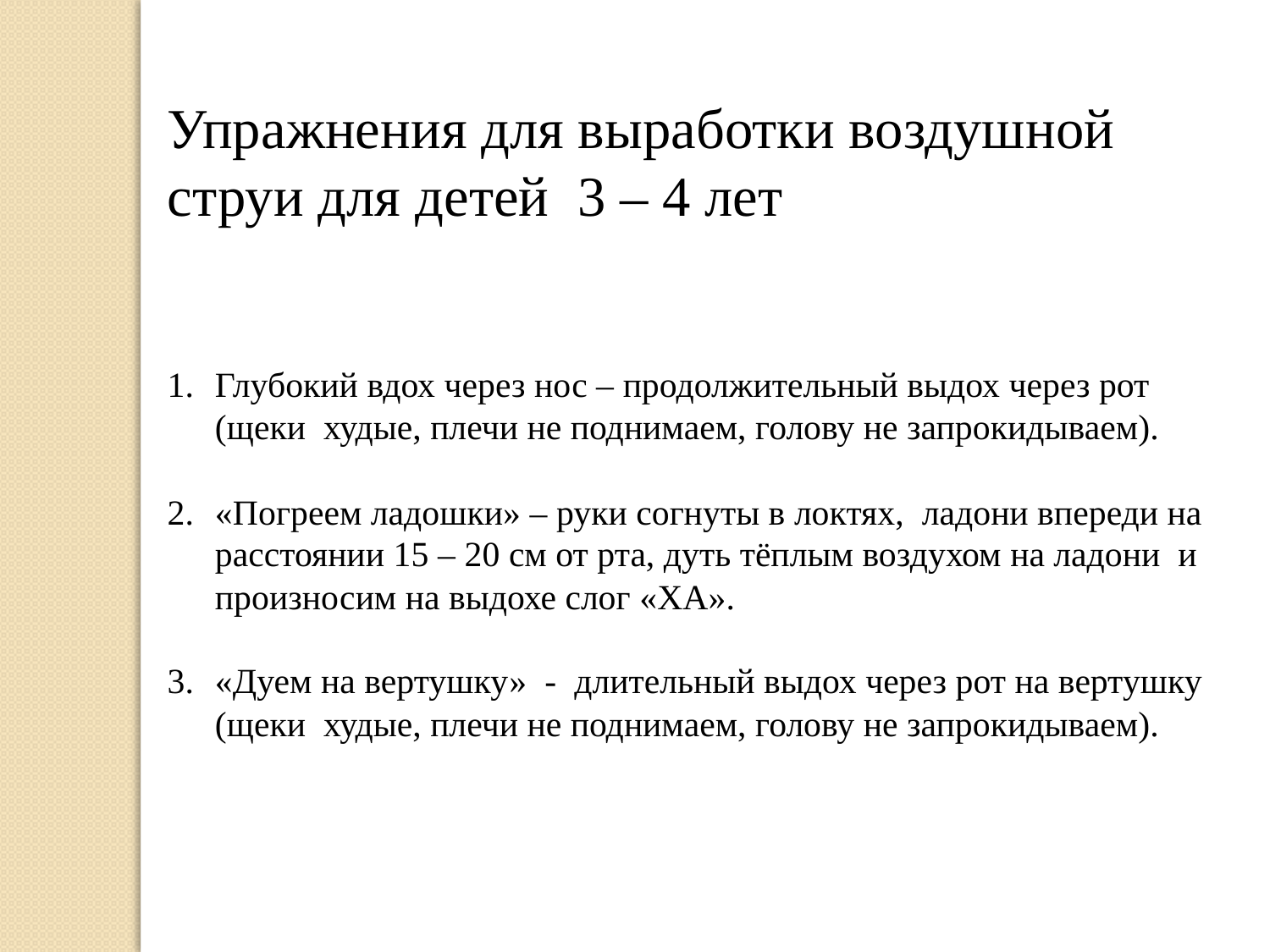

Упражнения для выработки воздушной струи для детей  3 – 4 лет
Глубокий вдох через нос – продолжительный выдох через рот (щеки  худые, плечи не поднимаем, голову не запрокидываем).

«Погреем ладошки» – руки согнуты в локтях,  ладони впереди на расстоянии 15 – 20 см от рта, дуть тёплым воздухом на ладони  и произносим на выдохе слог «ХА».

«Дуем на вертушку»  -  длительный выдох через рот на вертушку (щеки  худые, плечи не поднимаем, голову не запрокидываем).